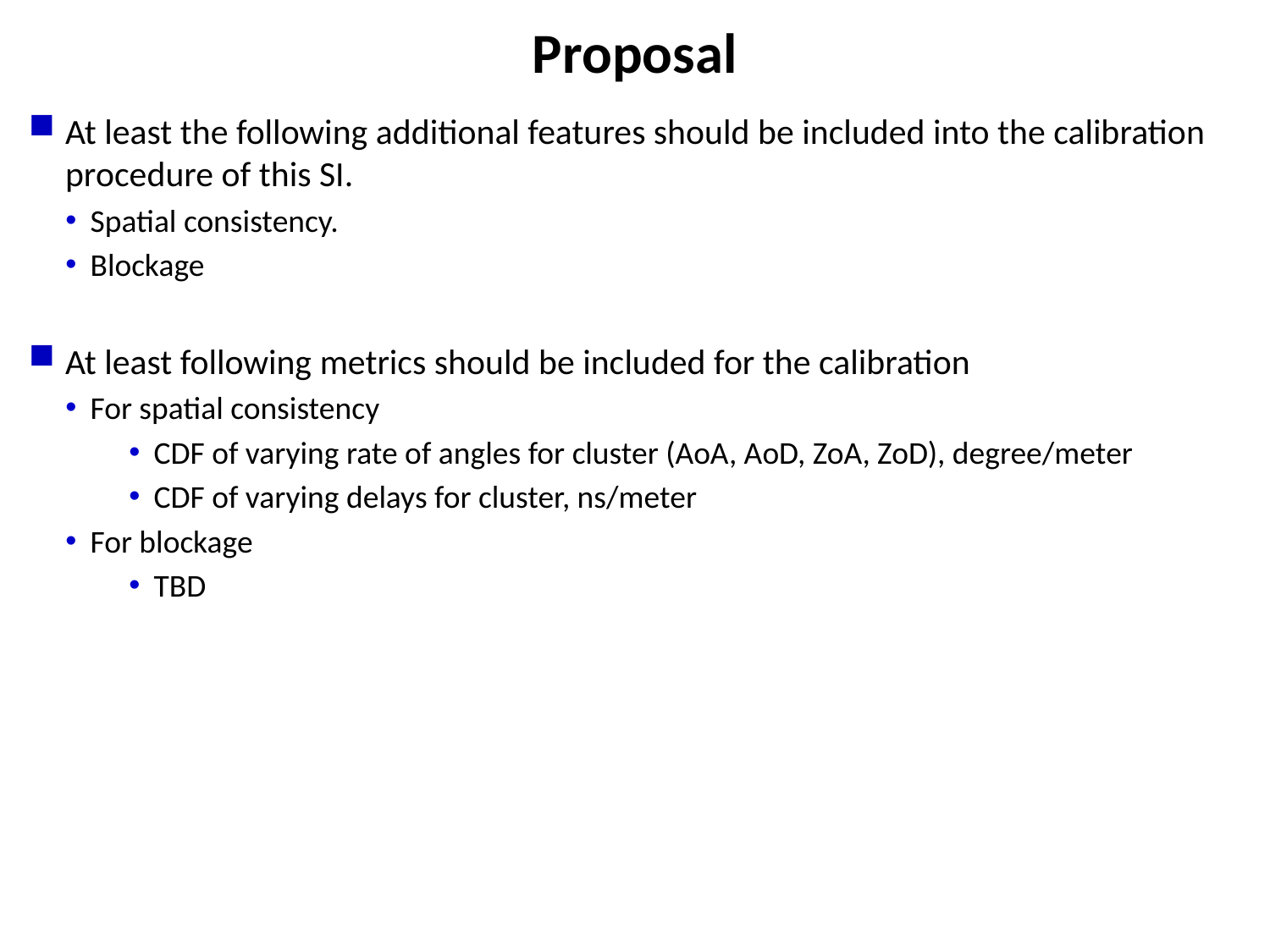

# Proposal
At least the following additional features should be included into the calibration procedure of this SI.
Spatial consistency.
Blockage

At least following metrics should be included for the calibration
For spatial consistency
CDF of varying rate of angles for cluster (AoA, AoD, ZoA, ZoD), degree/meter
CDF of varying delays for cluster, ns/meter
For blockage
TBD